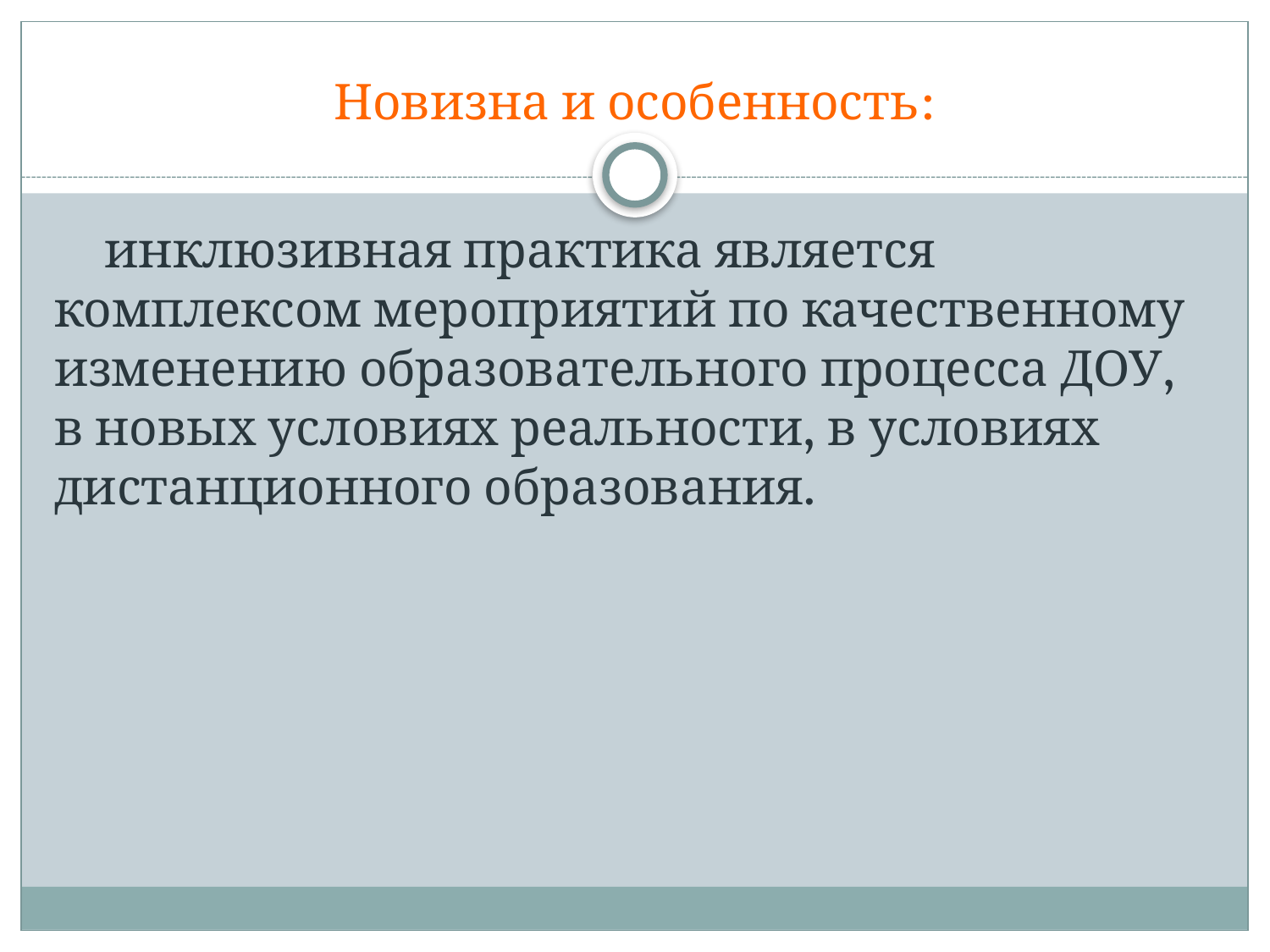

Новизна и особенность:
инклюзивная практика является комплексом мероприятий по качественному изменению образовательного процесса ДОУ,  в новых условиях реальности, в условиях дистанционного образования.